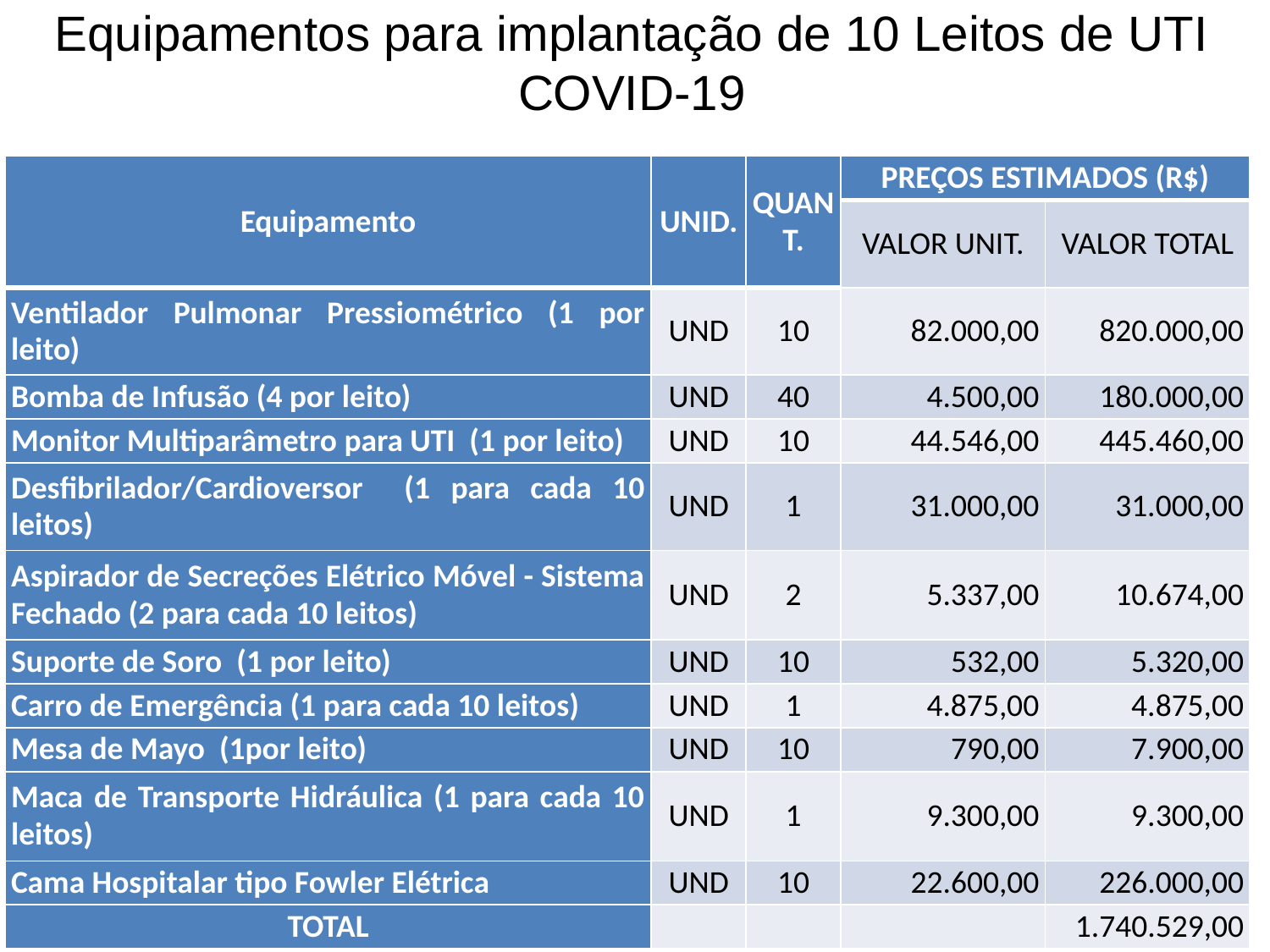

Equipamentos para implantação de 10 Leitos de UTI COVID-19
| Equipamento | UNID. | QUANT. | PREÇOS ESTIMADOS (R$) |  |
| --- | --- | --- | --- | --- |
|  |  |  | VALOR UNIT. | VALOR TOTAL |
| Ventilador Pulmonar Pressiométrico (1 por leito) | UND | 10 | 82.000,00 | 820.000,00 |
| Bomba de Infusão (4 por leito) | UND | 40 | 4.500,00 | 180.000,00 |
| Monitor Multiparâmetro para UTI (1 por leito) | UND | 10 | 44.546,00 | 445.460,00 |
| Desfibrilador/Cardioversor (1 para cada 10 leitos) | UND | 1 | 31.000,00 | 31.000,00 |
| Aspirador de Secreções Elétrico Móvel - Sistema Fechado (2 para cada 10 leitos) | UND | 2 | 5.337,00 | 10.674,00 |
| Suporte de Soro (1 por leito) | UND | 10 | 532,00 | 5.320,00 |
| Carro de Emergência (1 para cada 10 leitos) | UND | 1 | 4.875,00 | 4.875,00 |
| Mesa de Mayo (1por leito) | UND | 10 | 790,00 | 7.900,00 |
| Maca de Transporte Hidráulica (1 para cada 10 leitos) | UND | 1 | 9.300,00 | 9.300,00 |
| Cama Hospitalar tipo Fowler Elétrica | UND | 10 | 22.600,00 | 226.000,00 |
| TOTAL |  |  |  | 1.740.529,00 |